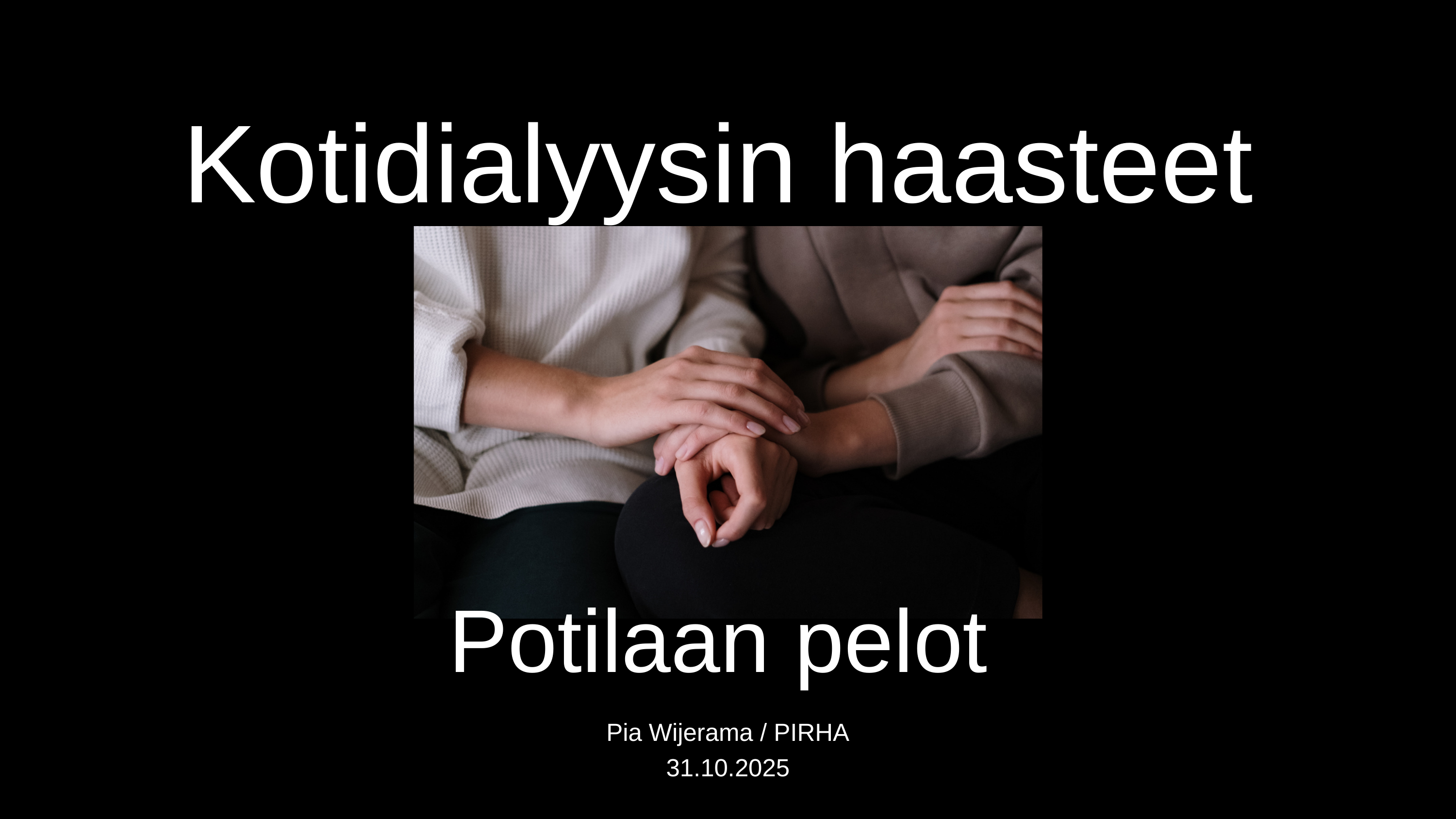

Kotidialyysin haasteet

Potilaan pelot
Pia Wijerama / PIRHA
31.10.2025